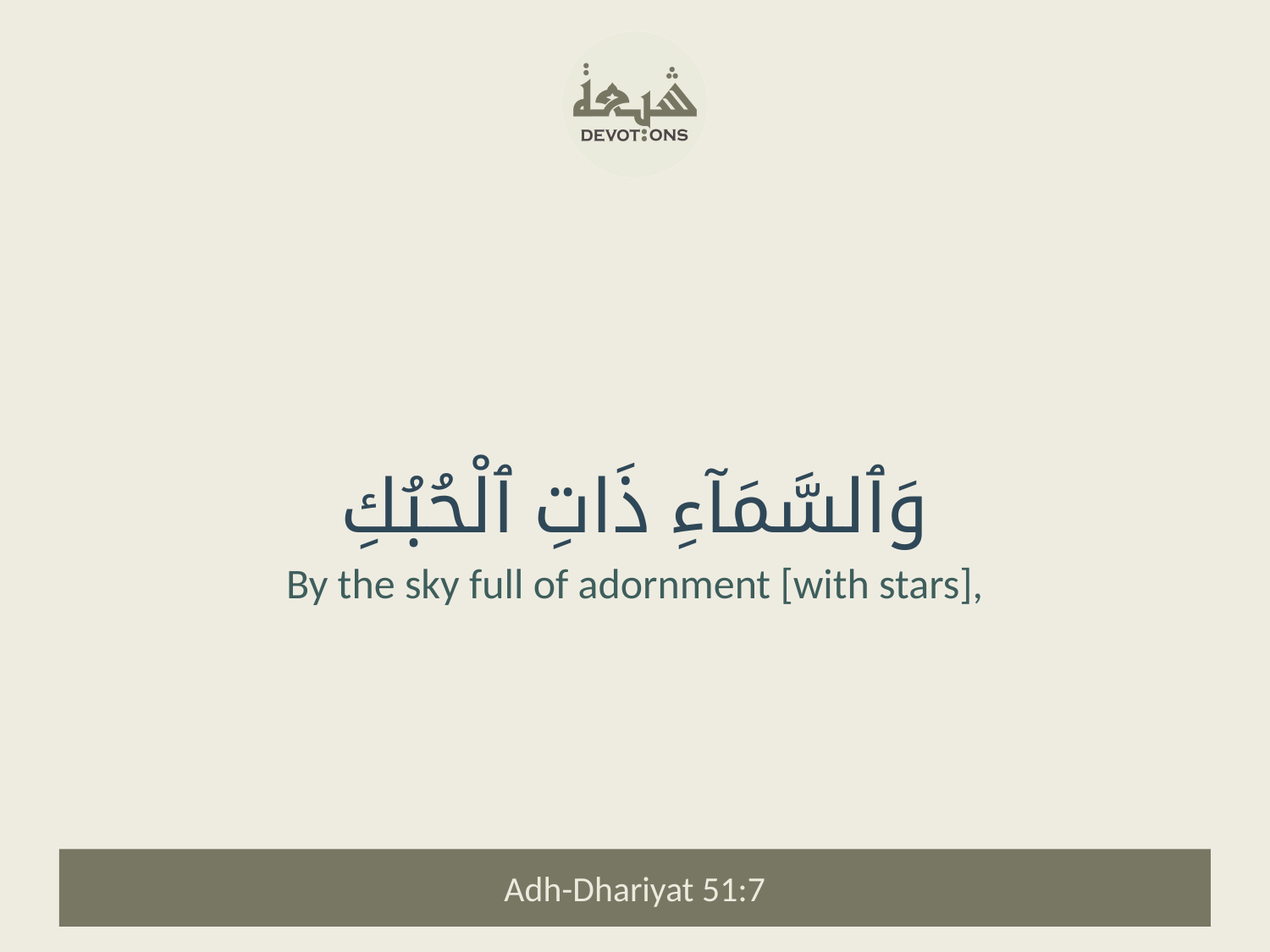

وَٱلسَّمَآءِ ذَاتِ ٱلْحُبُكِ
By the sky full of adornment [with stars],
Adh-Dhariyat 51:7